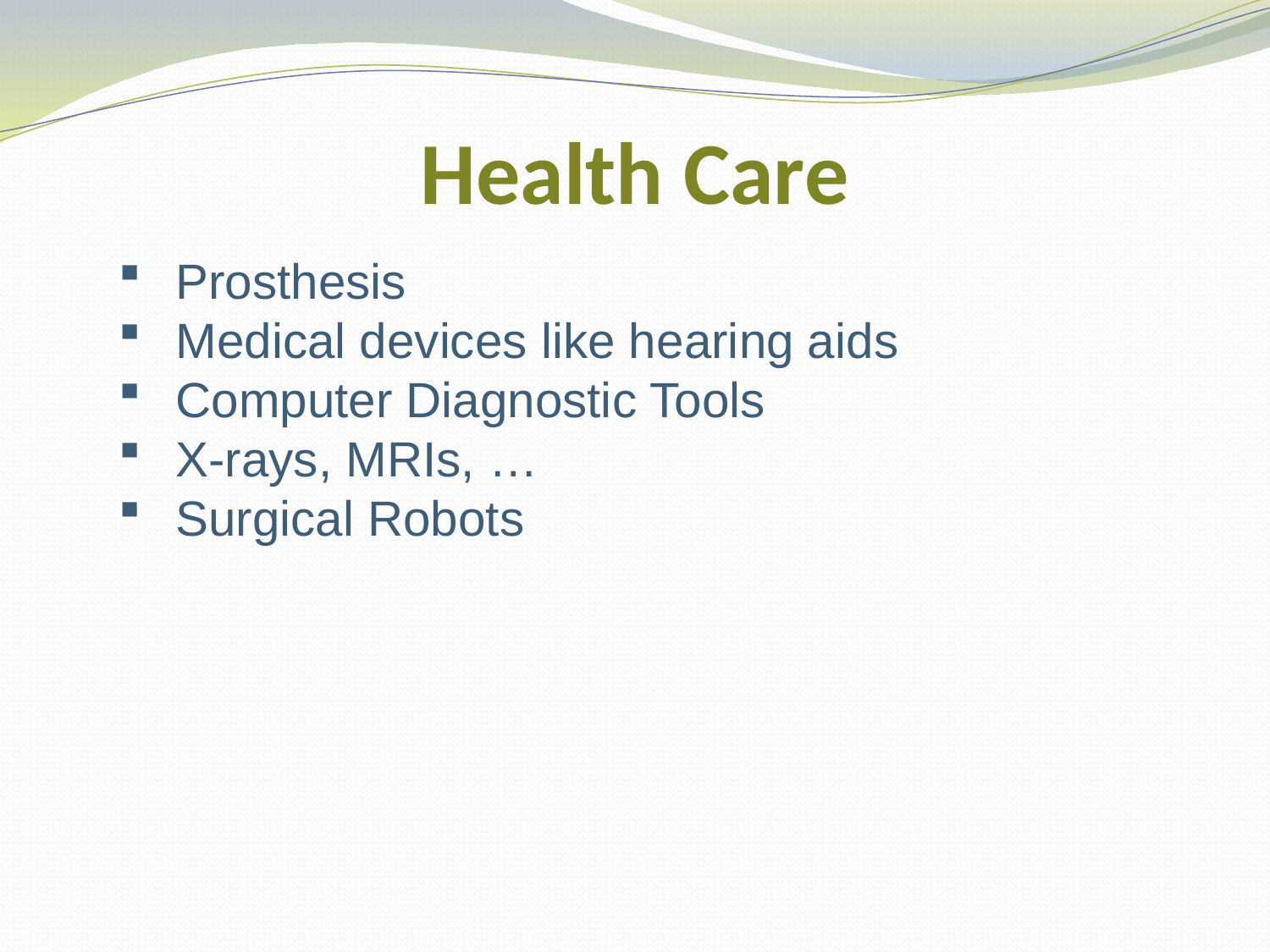

# Health Care
  Prosthesis
  Medical devices like hearing aids
  Computer Diagnostic Tools
  X-rays, MRIs, …
  Surgical Robots